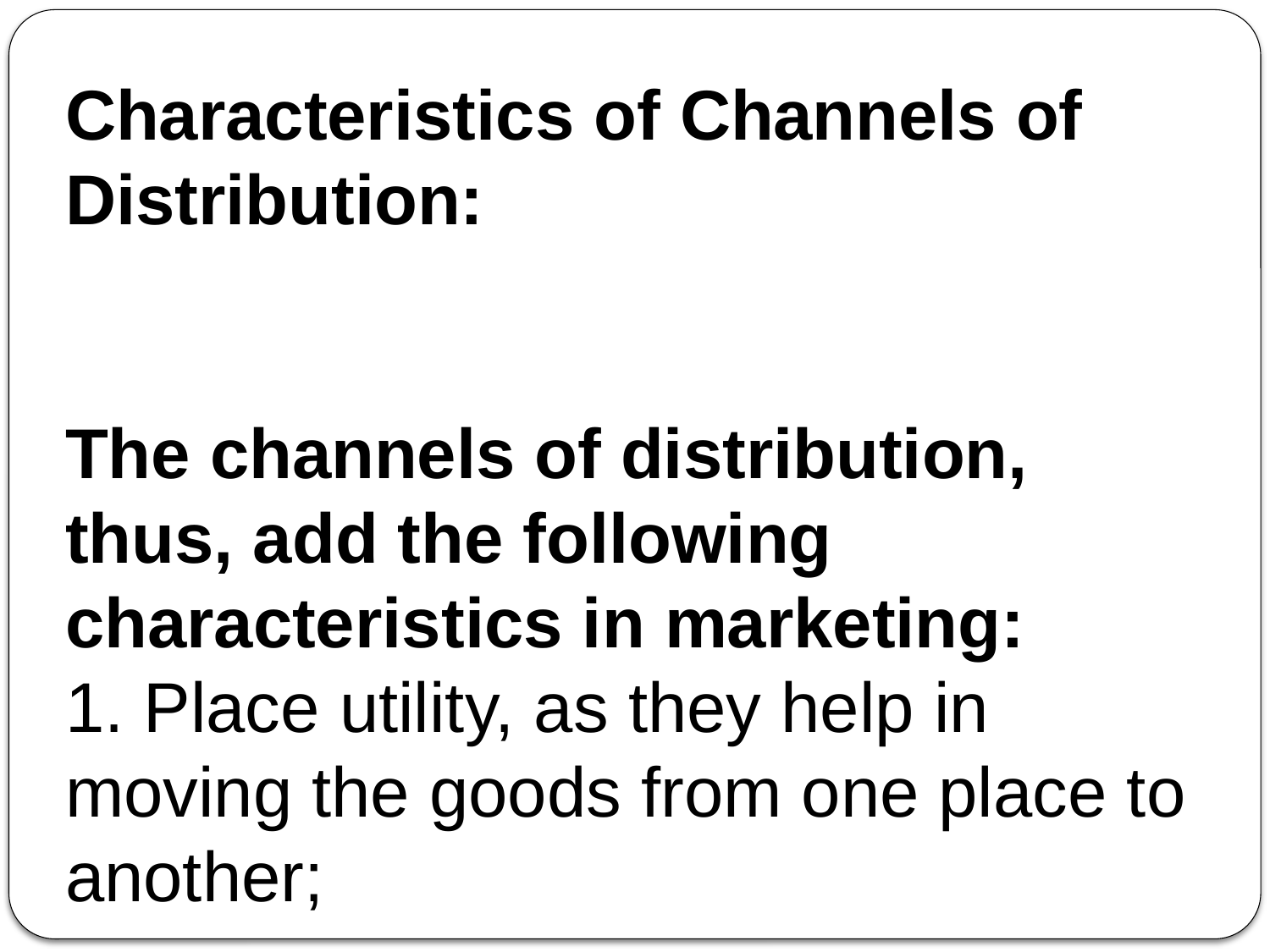

Characteristics of Channels of Distribution:

The channels of distribution, thus, add the following characteris­tics in marketing:
1. Place utility, as they help in moving the goods from one place to another;